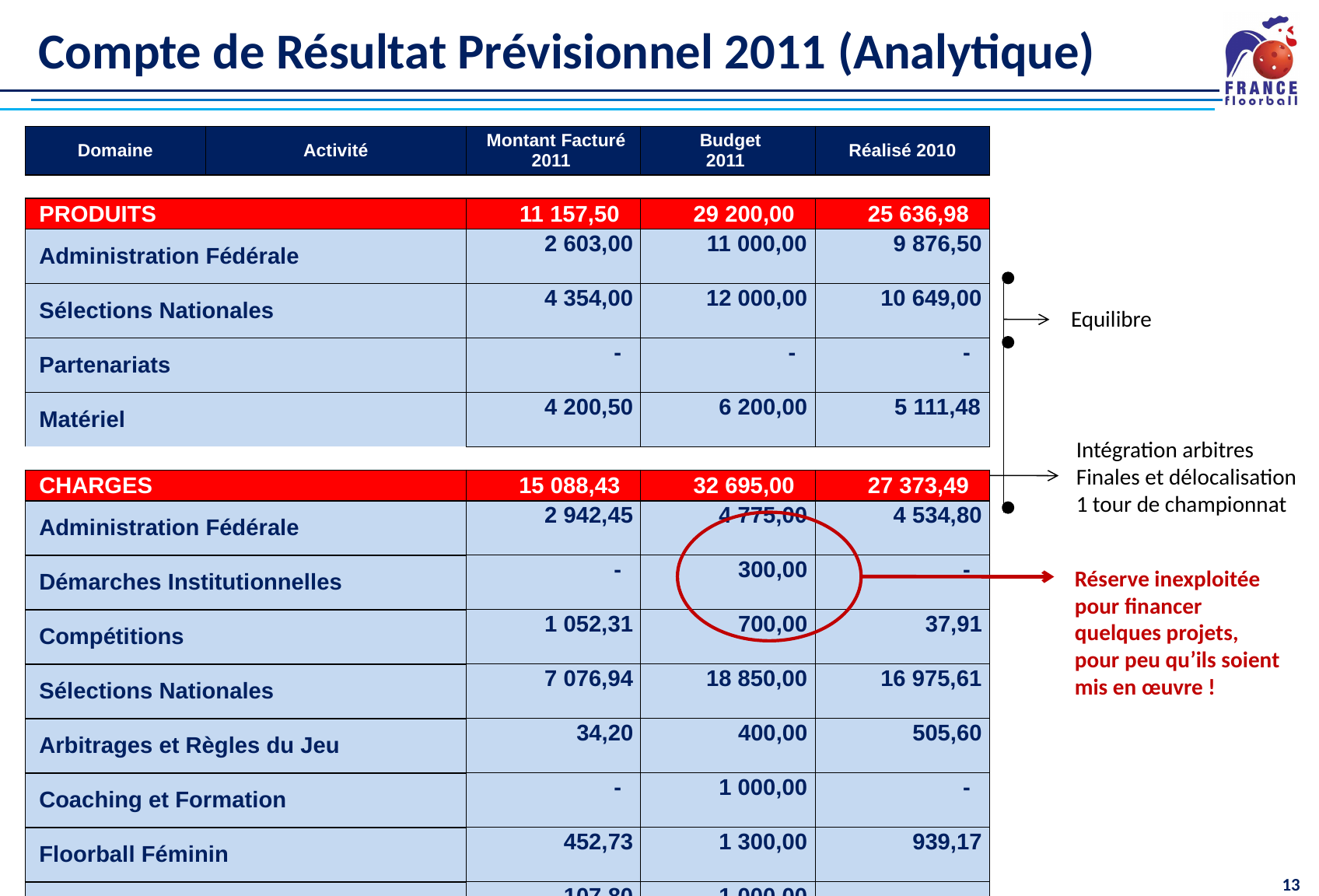

# Compte de Résultat Prévisionnel 2011 (Analytique)
| Domaine | Activité | Montant Facturé 2011 | Budget 2011 | Réalisé 2010 |
| --- | --- | --- | --- | --- |
|  |  |  |  |  |
| PRODUITS |  | 11 157,50 | 29 200,00 | 25 636,98 |
| Administration Fédérale |  | 2 603,00 | 11 000,00 | 9 876,50 |
| Sélections Nationales |  | 4 354,00 | 12 000,00 | 10 649,00 |
| Partenariats |  | - | - | - |
| Matériel |  | 4 200,50 | 6 200,00 | 5 111,48 |
|  |  |  |  |  |
| CHARGES |  | 15 088,43 | 32 695,00 | 27 373,49 |
| Administration Fédérale |  | 2 942,45 | 4 775,00 | 4 534,80 |
| Démarches Institutionnelles |  | - | 300,00 | - |
| Compétitions |  | 1 052,31 | 700,00 | 37,91 |
| Sélections Nationales |  | 7 076,94 | 18 850,00 | 16 975,61 |
| Arbitrages et Règles du Jeu |  | 34,20 | 400,00 | 505,60 |
| Coaching et Formation |  | - | 1 000,00 | - |
| Floorball Féminin |  | 452,73 | 1 300,00 | 939,17 |
| Jeunes et Scolaires |  | 107,80 | 1 000,00 | - |
| Médical et Dopage |  | - | - | - |
| Communication |  | - | 100,00 | 74,40 |
| Matériel |  | 3 422,00 | 3 000,00 | 3 036,00 |
| Vie des Clubs |  | - | 250,00 | 250,00 |
| Dotations aux Amortissements |  | - | 1 020,00 | 1 020,00 |
|  |  |  |  |  |
| RESULTAT |  | - 3 930,93 | - 3 495,00 | - 1 736,51 |

Equilibre

Intégration arbitres
Finales et délocalisation
1 tour de championnat

Réserve inexploitée pour financer quelques projets, pour peu qu’ils soient mis en œuvre !
www.francefloorball.com
13